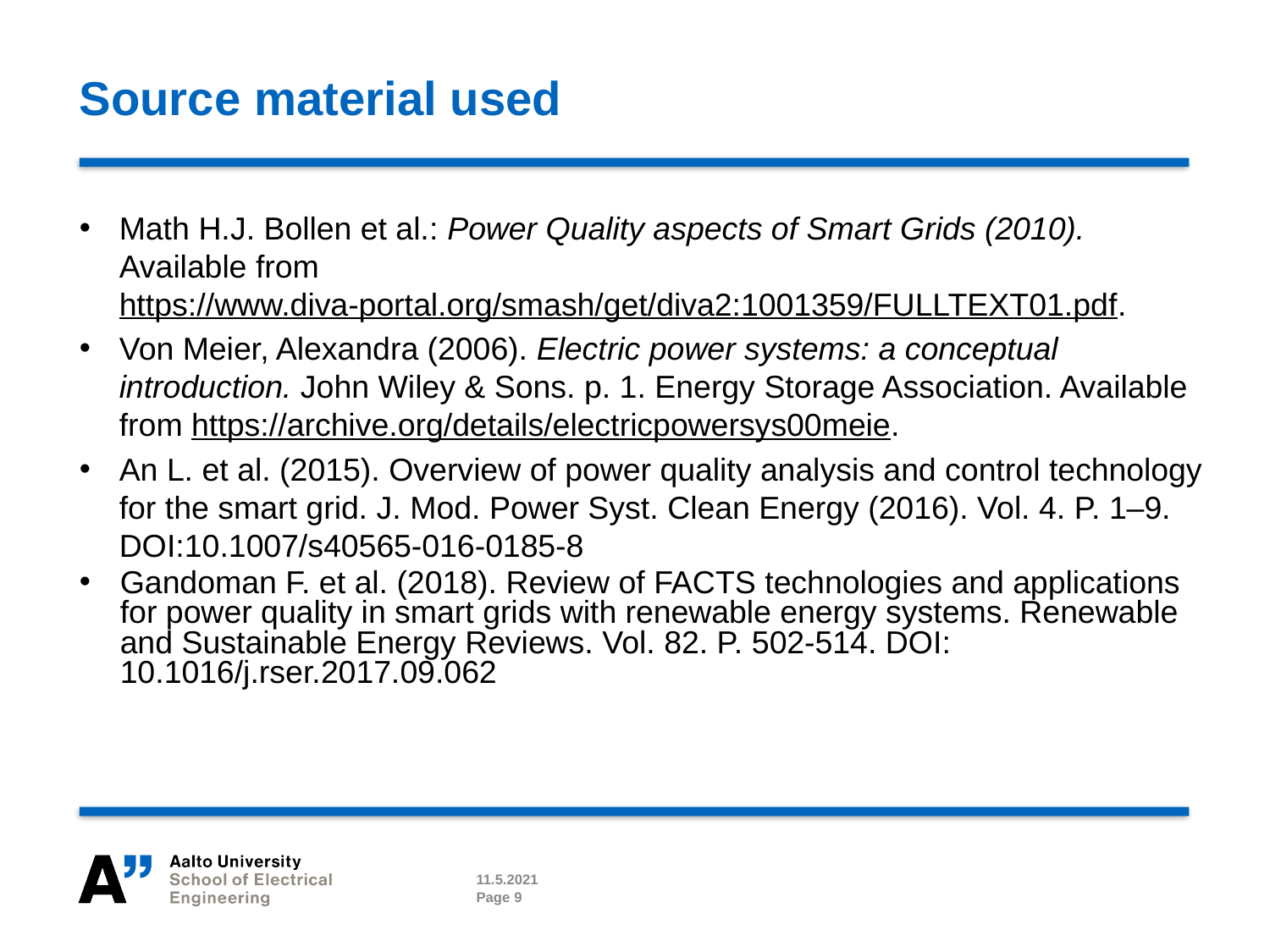

# Source material used
Math H.J. Bollen et al.: Power Quality aspects of Smart Grids (2010). Available from https://www.diva-portal.org/smash/get/diva2:1001359/FULLTEXT01.pdf.
Von Meier, Alexandra (2006). Electric power systems: a conceptual introduction. John Wiley & Sons. p. 1. Energy Storage Association. Available from https://archive.org/details/electricpowersys00meie.
An L. et al. (2015). Overview of power quality analysis and control technology for the smart grid. J. Mod. Power Syst. Clean Energy (2016). Vol. 4. P. 1–9. DOI:10.1007/s40565-016-0185-8
Gandoman F. et al. (2018). Review of FACTS technologies and applications for power quality in smart grids with renewable energy systems. Renewable and Sustainable Energy Reviews. Vol. 82. P. 502-514. DOI: 10.1016/j.rser.2017.09.062

11.5.2021
Page 9